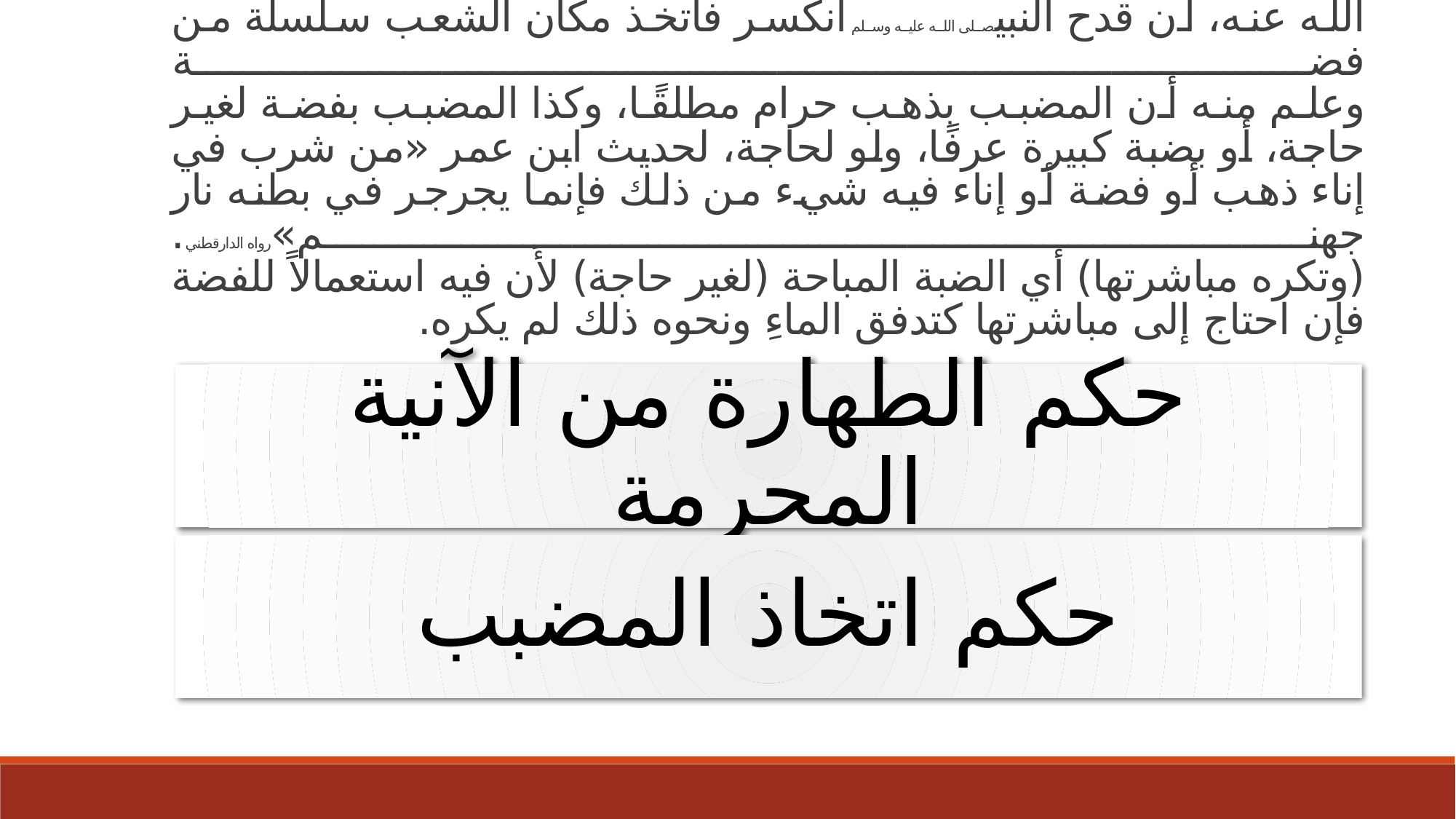

(وتصح الطهارة منها) أي من الآنية المحرمة، وكذا الطهارة بها وفيها وإليها، وكذا آنية مغصوبة
(إلاّ ضبة يسيرة) عرفًا لا كبيرة (من فضة) لا ذهب (لحاجة) وهي أن يتعلق بها غرض غير الزينة فلا بأس بها، لما روى البخاري عن أنسَ رضي الله عنه، أن قدح النبيصلى الله عليه وسلم انكسر فاتخذ مكان الشعب سلسلة من فضة
وعلم منه أن المضبب بذهب حرام مطلقًا، وكذا المضبب بفضة لغير حاجة، أو بضبة كبيرة عرفًا، ولو لحاجة، لحديث ابن عمر «من شرب في إناء ذهب أو فضة أو إناء فيه شيء من ذلك فإنما يجرجر في بطنه نار جهنم»رواه الدارقطني.
(وتكره مباشرتها) أي الضبة المباحة (لغير حاجة) لأَن فيه استعمالاً للفضة فإن احتاج إلى مباشرتها كتدفق الماءِ ونحوه ذلك لم يكره.
حكم الطهارة من الآنية المحرمة
حكم اتخاذ المضبب